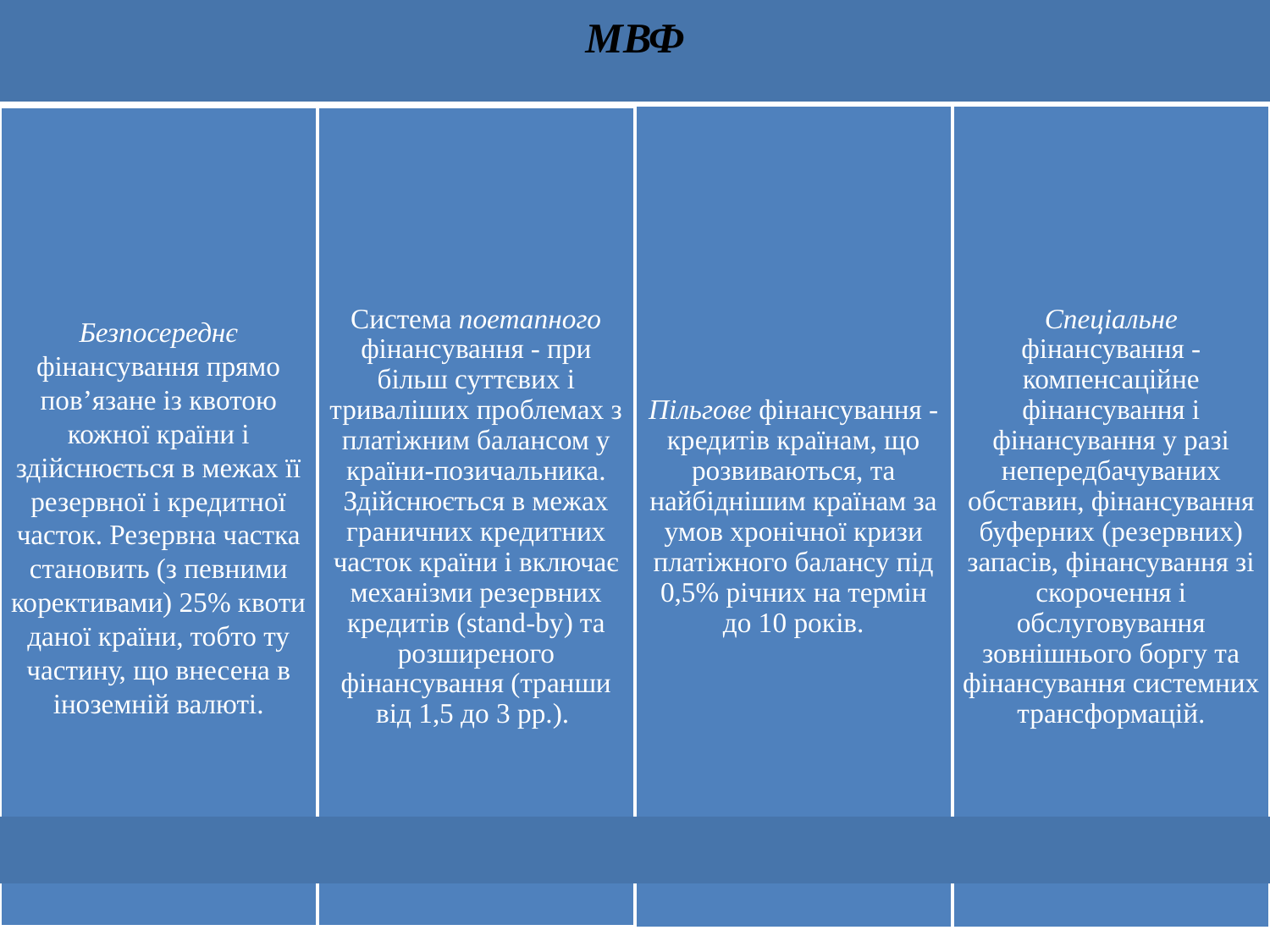

.
.

МВФ

Безпосереднє фінансування прямо пов’язане із квотою кожної країни і здійснюється в межах її резервної і кредитної часток. Резервна частка становить (з певними корективами) 25% квоти даної країни, тобто ту частину, що внесена в іноземній валюті.
Система поетапного фінансування - при більш суттєвих і триваліших проблемах з платіжним балансом у країни-позичальника. Здійснюється в межах граничних кредитних часток країни і включає механізми резервних кредитів (stand-by) та розширеного фінансування (транши від 1,5 до 3 рр.).
Пільгове фінансування - кредитів країнам, що розвиваються, та найбіднішим країнам за умов хронічної кризи платіжного балансу під 0,5% річних на термін до 10 років.
Спеціальне фінансування - компенсаційне фінансування і фінансування у разі непередбачуваних обставин, фінансування буферних (резервних) запасів, фінансування зі скорочення і обслуговування зовнішнього боргу та фінансування системних трансформацій.